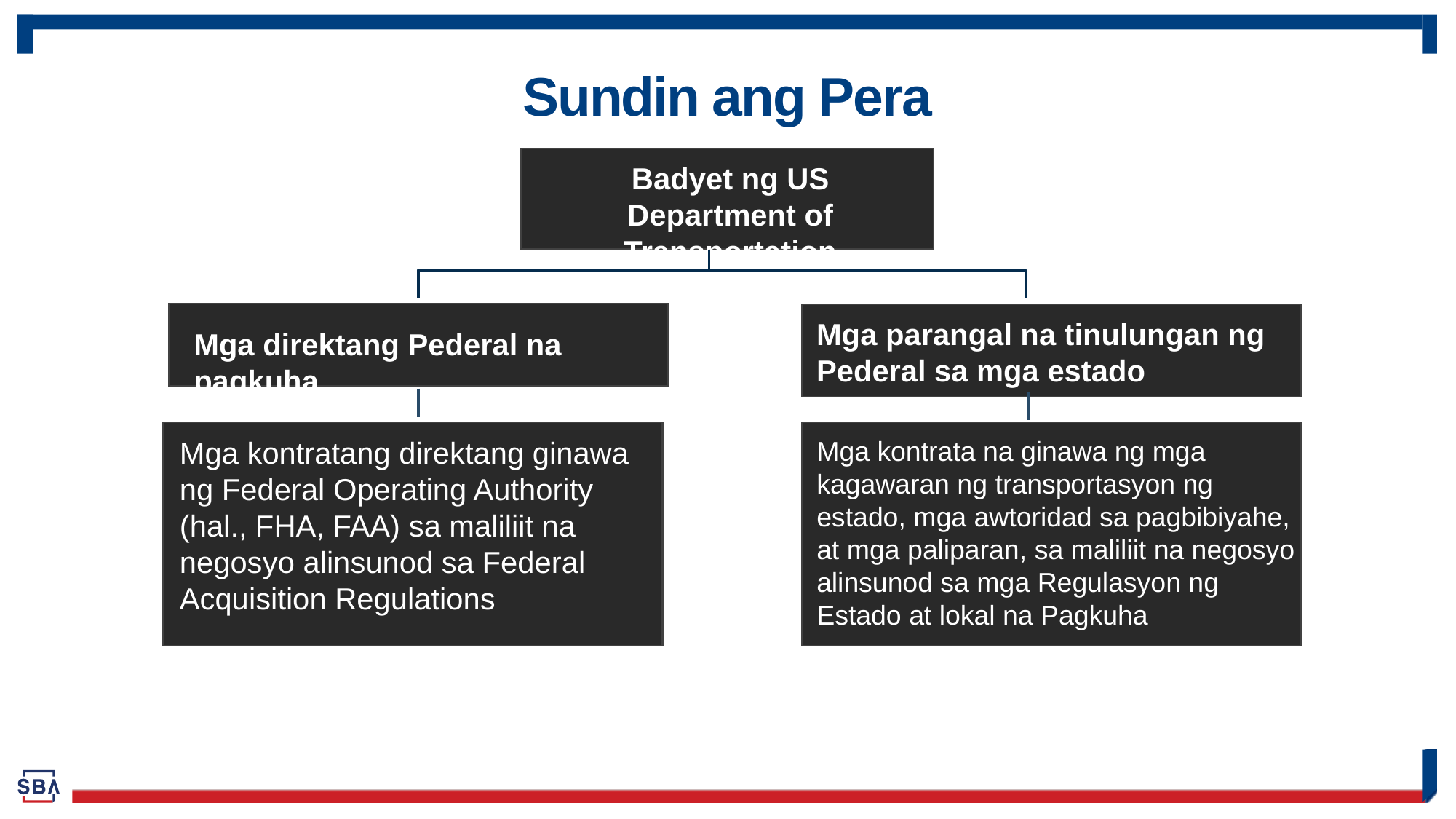

# Sundin ang Pera

Badyet ng US Department of Transportation

Mga parangal na tinulungan ng Pederal sa mga estado
Mga direktang Pederal na pagkuha

Mga kontratang direktang ginawa ng Federal Operating Authority (hal., FHA, FAA) sa maliliit na negosyo alinsunod sa Federal Acquisition Regulations

Mga kontrata na ginawa ng mga kagawaran ng transportasyon ng estado, mga awtoridad sa pagbibiyahe, at mga paliparan, sa maliliit na negosyo alinsunod sa mga Regulasyon ng Estado at lokal na Pagkuha